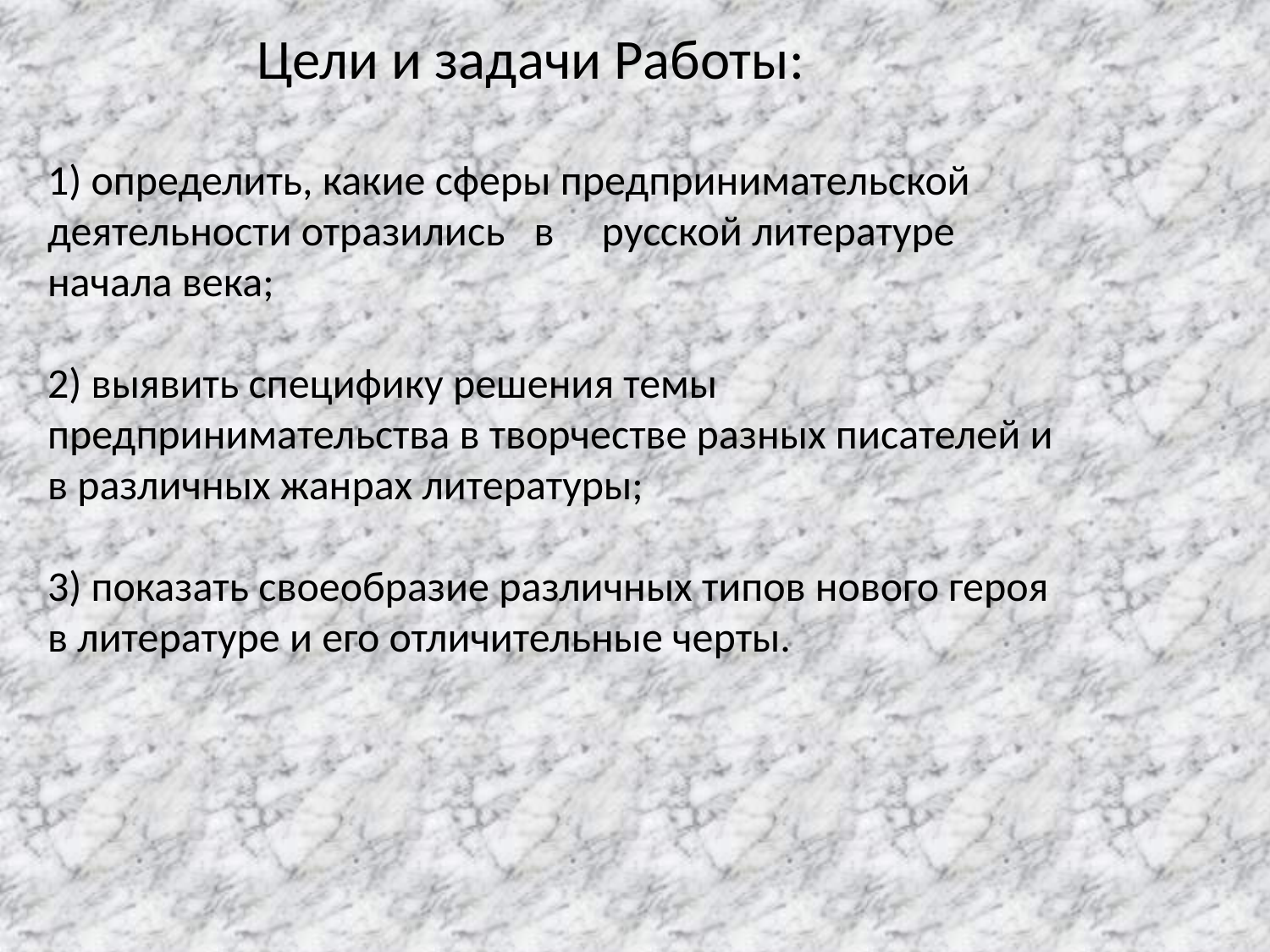

Цели и задачи Работы:
1) определить, какие сферы предпринимательской деятельности отразились   в     русской литературе начала века;

2) выявить специфику решения темы предпринимательства в творчестве разных писателей и в различных жанрах литературы;

3) показать своеобразие различных типов нового героя в литературе и его отличительные черты.